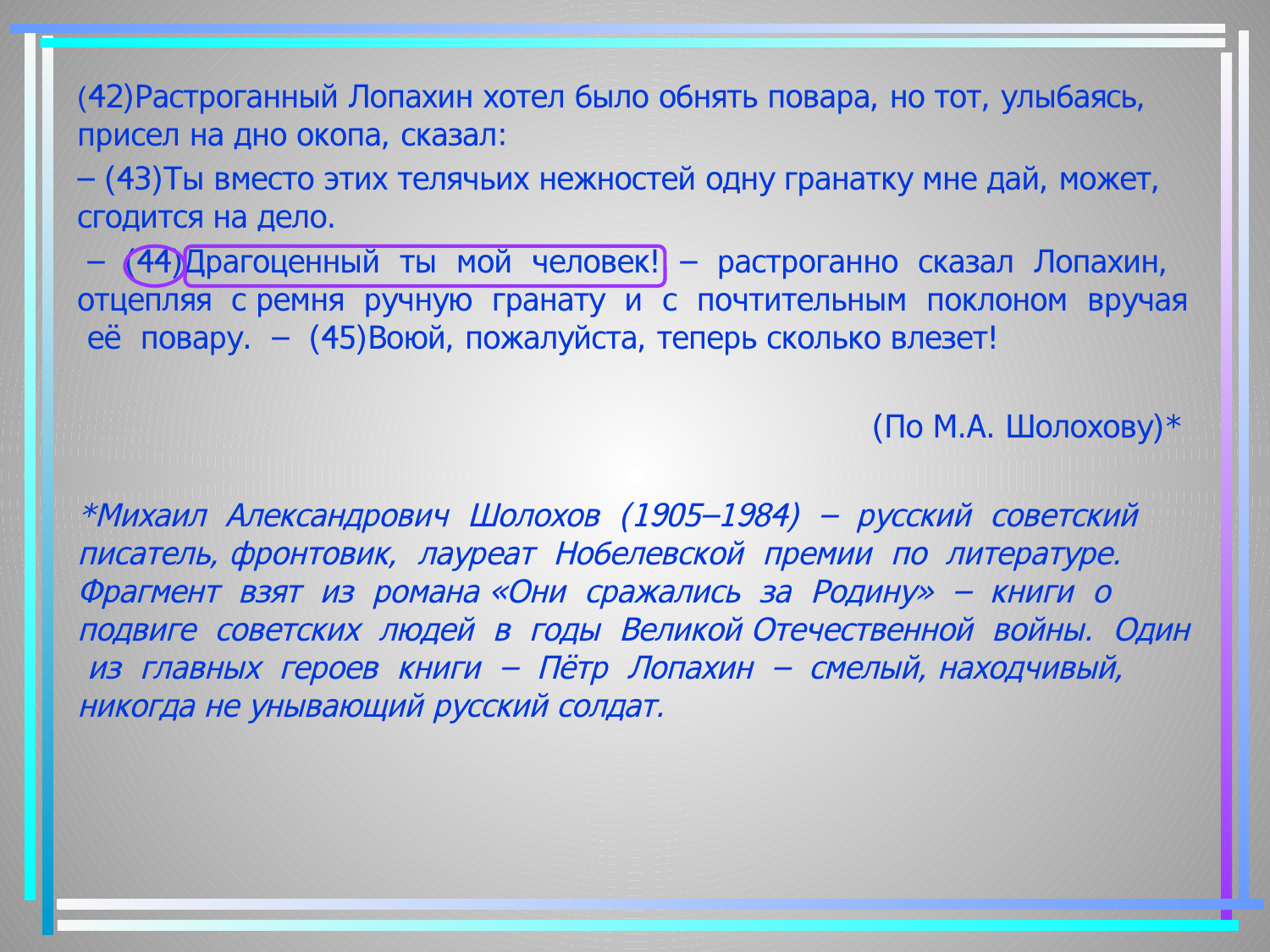

(42)Растроганный Лопахин хотел было обнять повара, но тот, улыбаясь, присел на дно окопа, сказал:
– (43)Ты вместо этих телячьих нежностей одну гранатку мне дай, может, сгодится на дело.
 –  (44)Драгоценный  ты  мой  человек!  –  растроганно  сказал  Лопахин,  отцепляя  с ремня  ручную  гранату  и  с  почтительным  поклоном  вручая  её  повару.  –  (45)Воюй, пожалуйста, теперь сколько влезет!

(По М.А. Шолохову)*

*Михаил  Александрович  Шолохов  (1905–1984)  –  русский  советский  писатель, фронтовик,  лауреат  Нобелевской  премии  по  литературе.  Фрагмент  взят  из  романа «Они  сражались  за  Родину»  –  книги  о  подвиге  советских  людей  в  годы  Великой Отечественной  войны.  Один  из  главных  героев  книги  –  Пётр  Лопахин  –  смелый, находчивый, никогда не унывающий русский солдат.